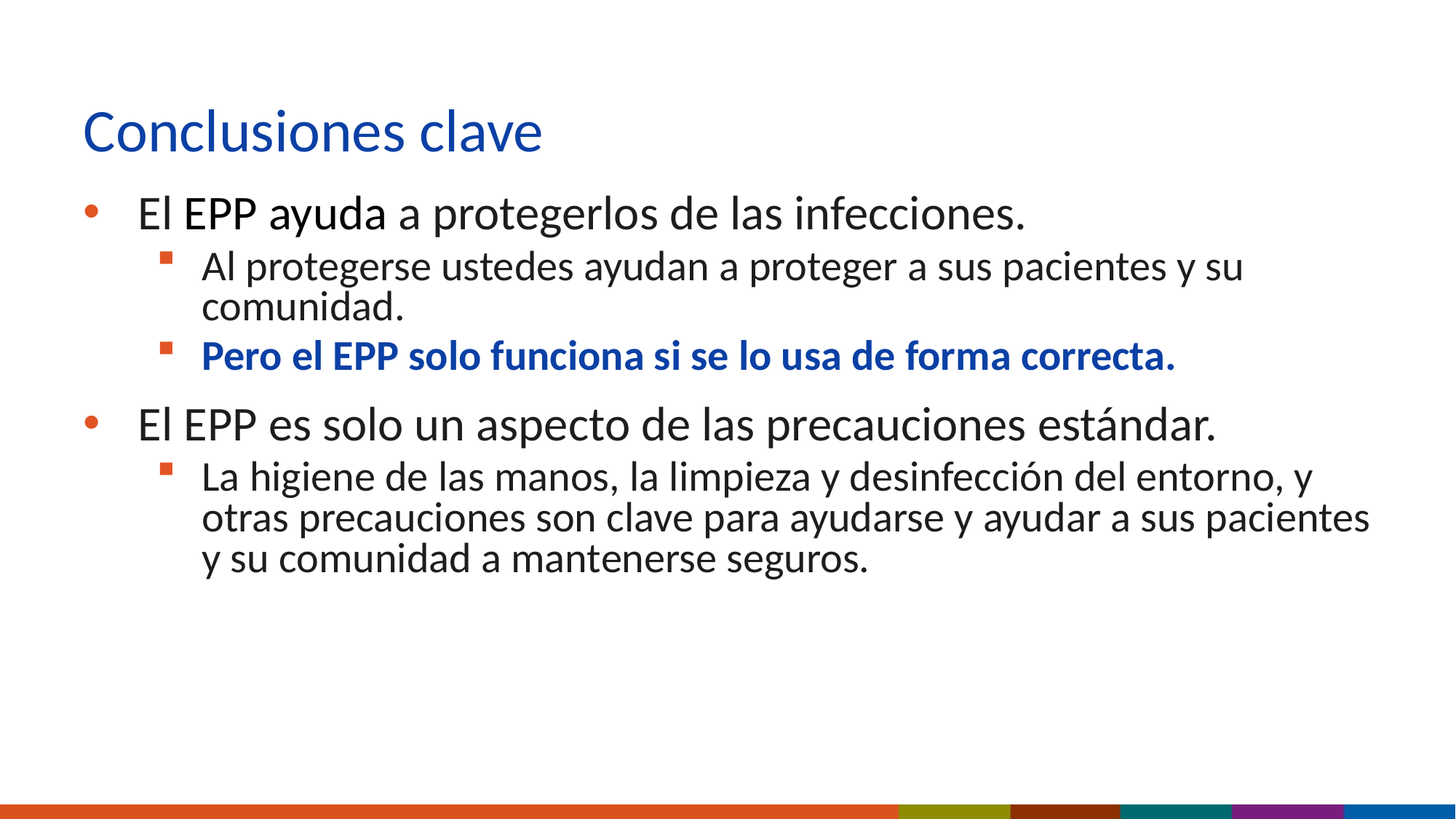

# Conclusiones clave
El EPP ayuda a protegerlos de las infecciones.
Al protegerse ustedes ayudan a proteger a sus pacientes y su comunidad.
Pero el EPP solo funciona si se lo usa de forma correcta.
El EPP es solo un aspecto de las precauciones estándar.
La higiene de las manos, la limpieza y desinfección del entorno, y otras precauciones son clave para ayudarse y ayudar a sus pacientes y su comunidad a mantenerse seguros.